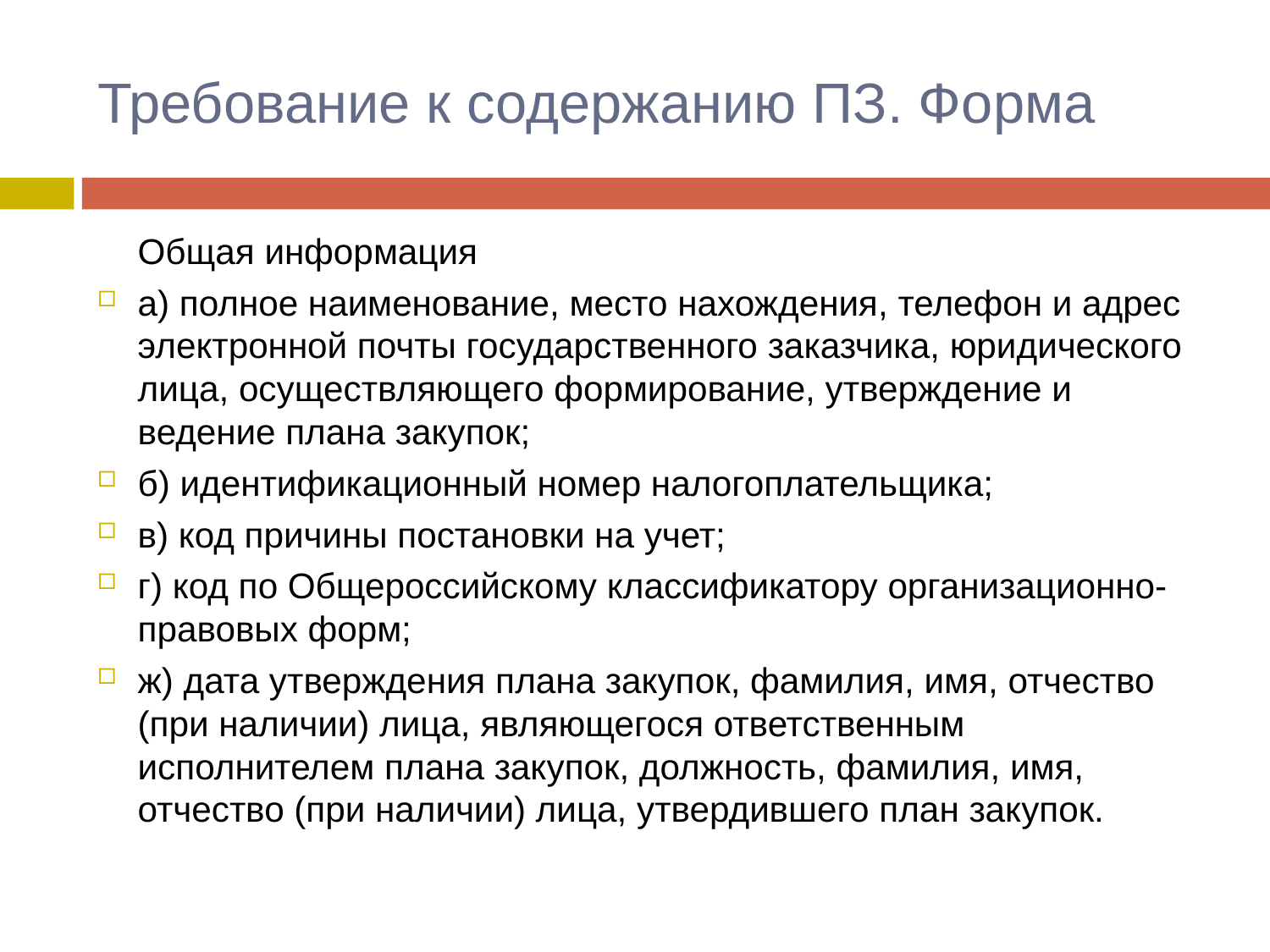

# Требование к содержанию ПЗ. Форма
	Общая информация
а) полное наименование, место нахождения, телефон и адрес электронной почты государственного заказчика, юридического лица, осуществляющего формирование, утверждение и ведение плана закупок;
б) идентификационный номер налогоплательщика;
в) код причины постановки на учет;
г) код по Общероссийскому классификатору организационно-правовых форм;
ж) дата утверждения плана закупок, фамилия, имя, отчество (при наличии) лица, являющегося ответственным исполнителем плана закупок, должность, фамилия, имя, отчество (при наличии) лица, утвердившего план закупок.